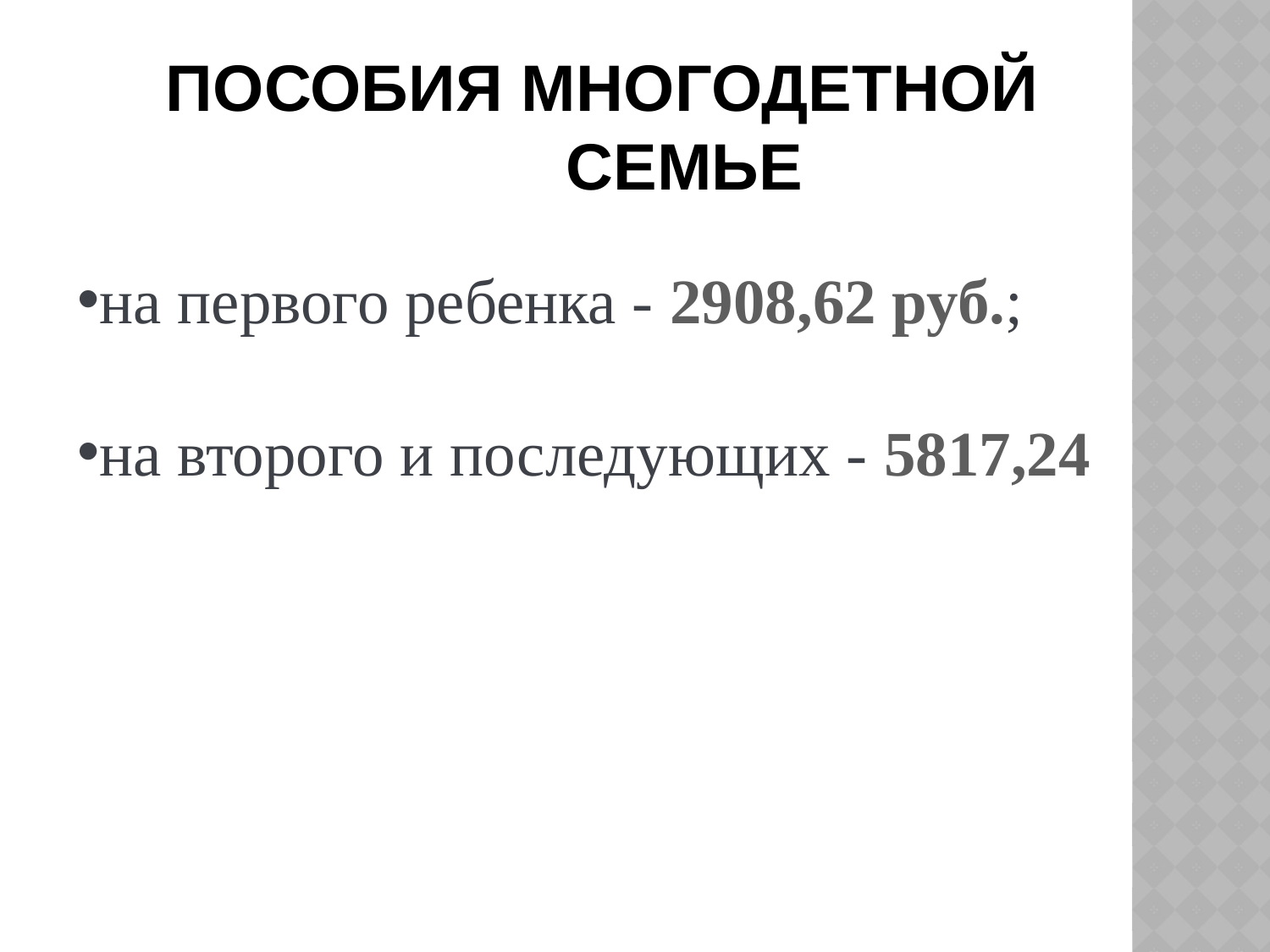

# Пособия многодетной               семье

на первого ребенка - 2908,62 руб.;

на второго и последующих - 5817,24